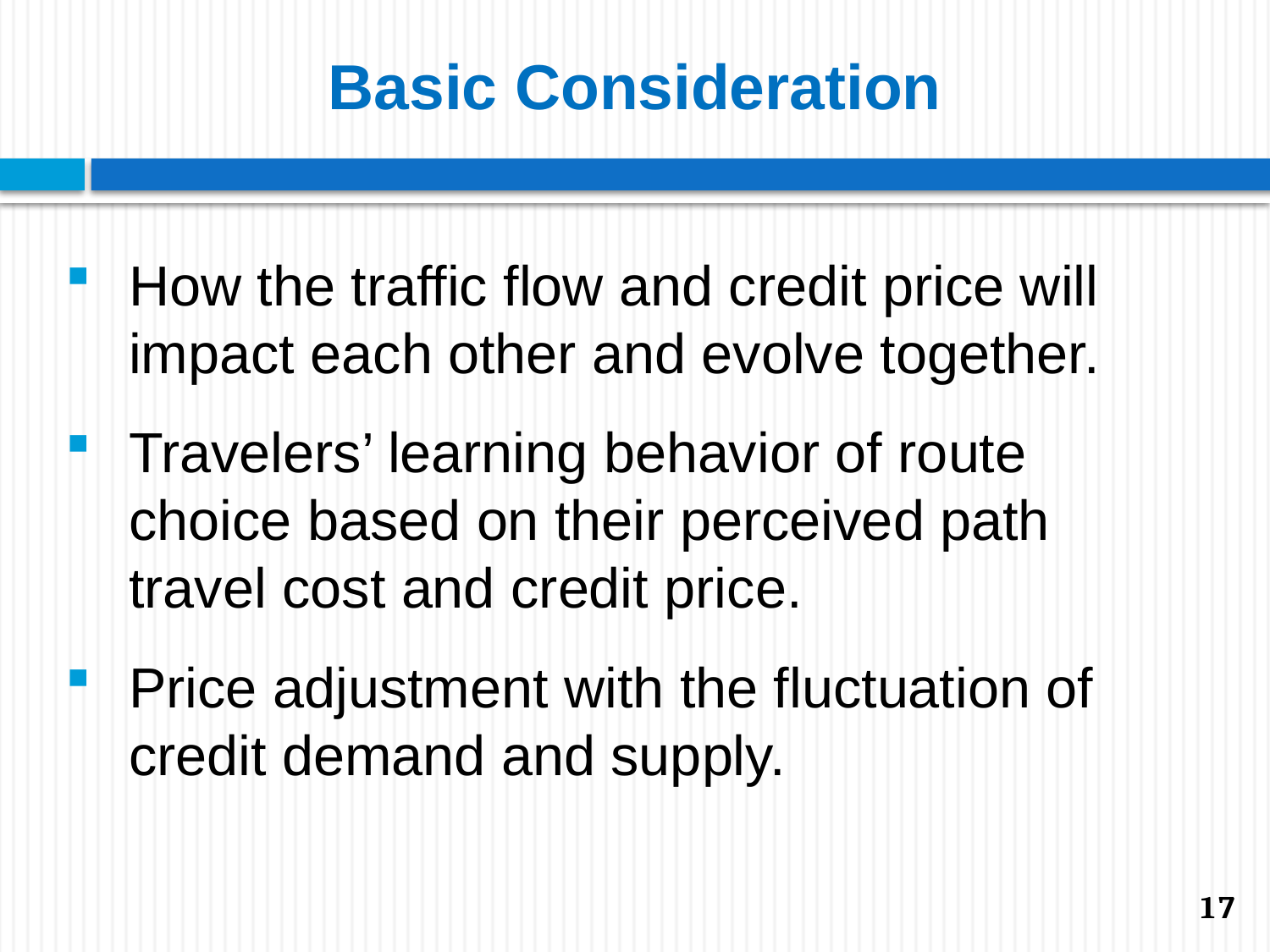

# Basic Consideration
How the traffic flow and credit price will impact each other and evolve together.
Travelers’ learning behavior of route choice based on their perceived path travel cost and credit price.
Price adjustment with the fluctuation of credit demand and supply.
17